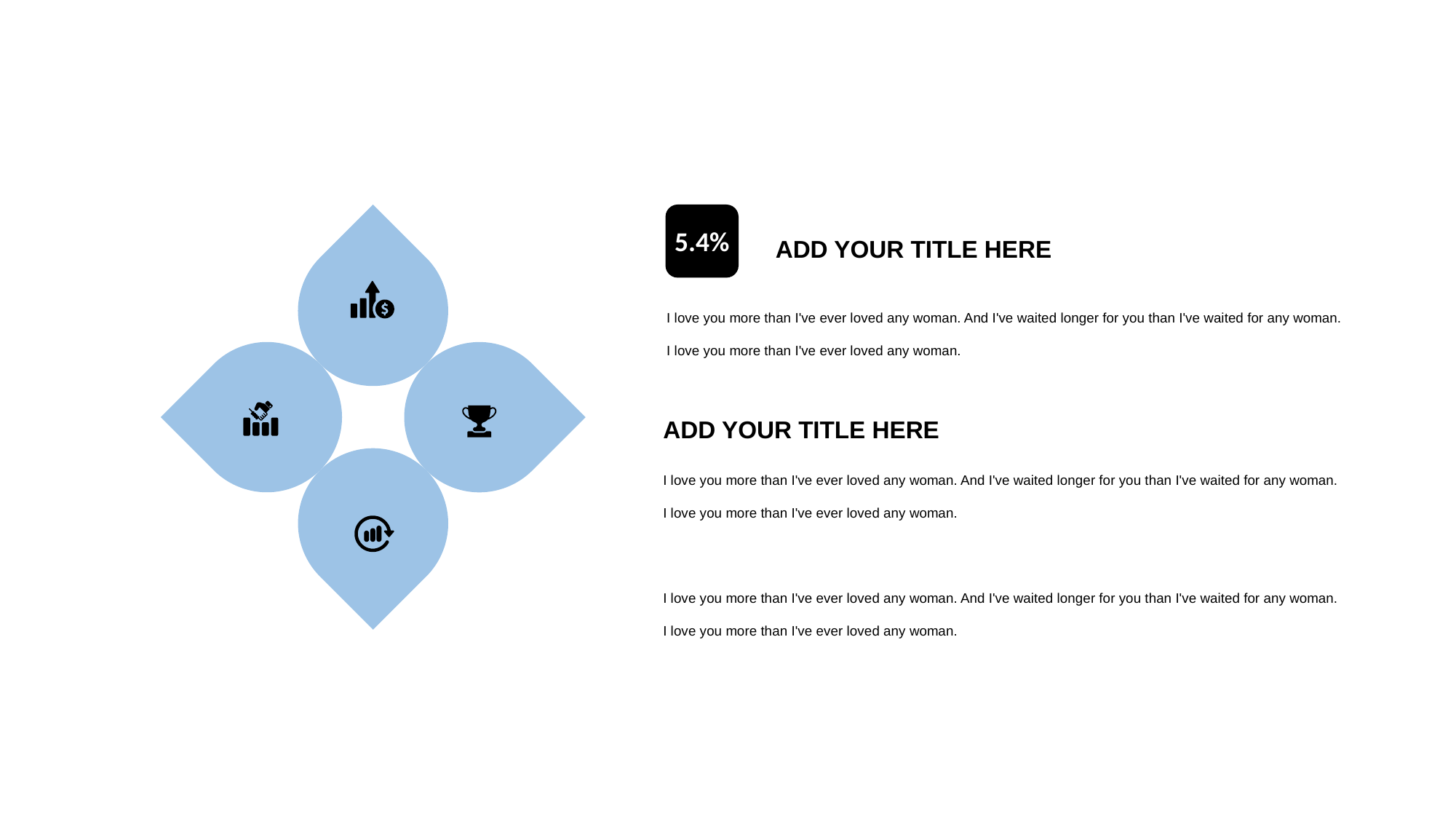

5.4%
ADD YOUR TITLE HERE

I love you more than I've ever loved any woman. And I've waited longer for you than I've waited for any woman. I love you more than I've ever loved any woman.

ADD YOUR TITLE HERE

I love you more than I've ever loved any woman. And I've waited longer for you than I've waited for any woman. I love you more than I've ever loved any woman.

I love you more than I've ever loved any woman. And I've waited longer for you than I've waited for any woman. I love you more than I've ever loved any woman.